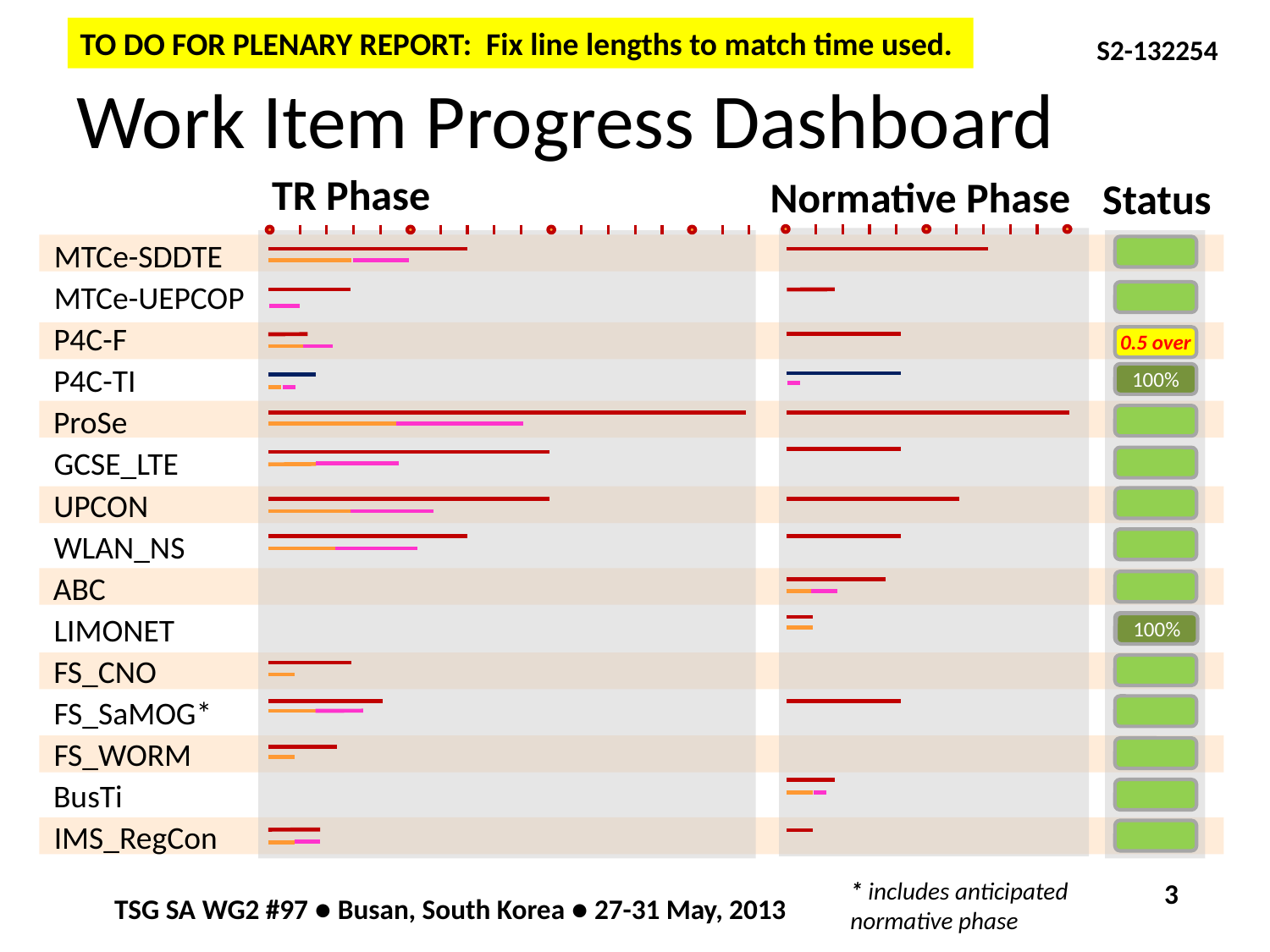

TO DO FOR PLENARY REPORT:  Fix line lengths to match time used.
# Work Item Progress Dashboard
TR Phase
Normative Phase
Status

MTCe-SDDTE
MTCe-UEPCOP
P4C-F
P4C-TI
ProSe
GCSE_LTE
UPCON
WLAN_NS
ABC
LIMONET
FS_CNO
FS_SaMOG*
FS_WORM
BusTi
IMS_RegCon

0.5 over

100%

100%

3
* includes anticipated
normative phase
TSG SA WG2 #97 ● Busan, South Korea ● 27-31 May, 2013